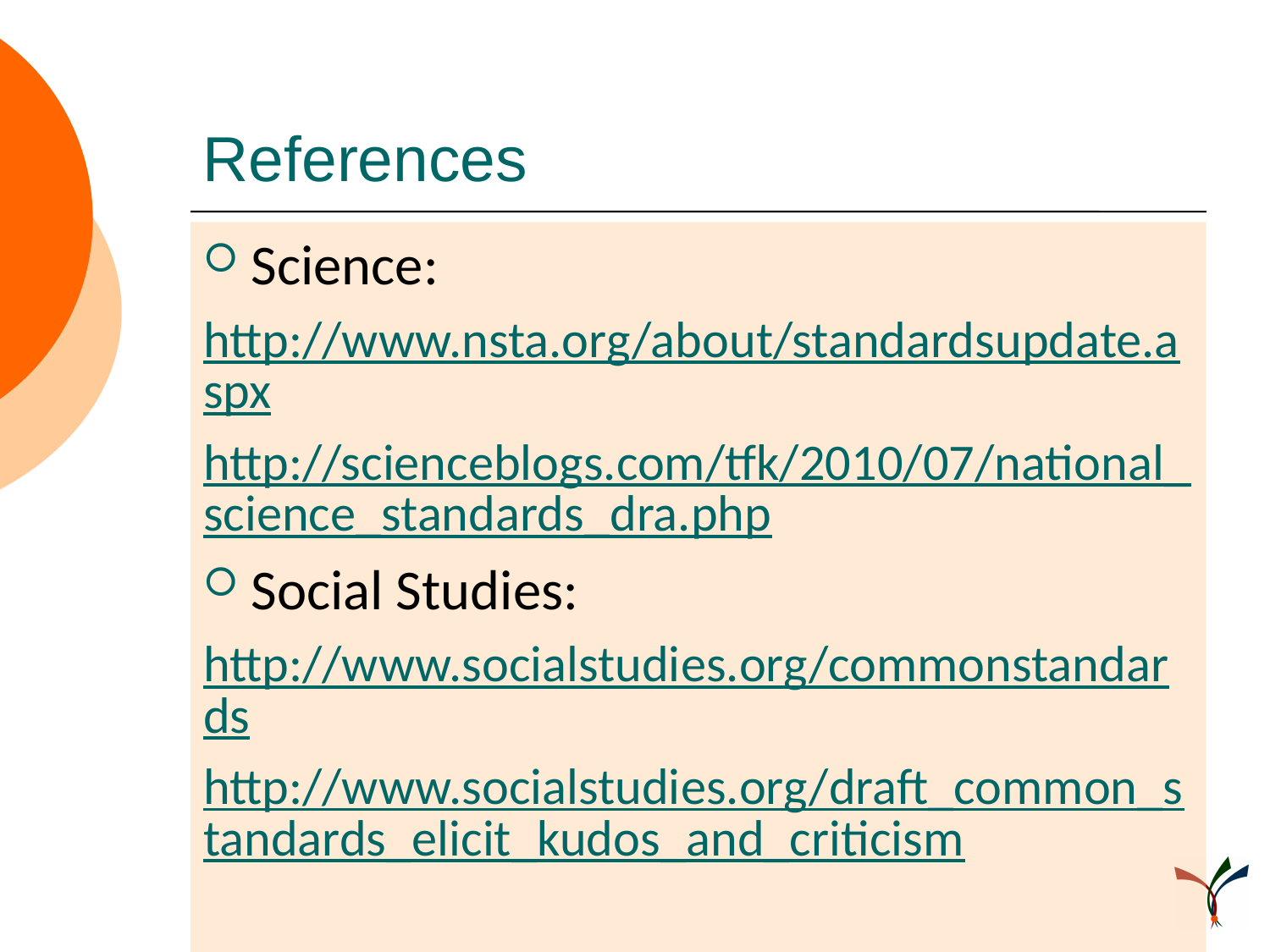

# References
Science:
http://www.nsta.org/about/standardsupdate.aspx
http://scienceblogs.com/tfk/2010/07/national_science_standards_dra.php
Social Studies:
http://www.socialstudies.org/commonstandards
http://www.socialstudies.org/draft_common_standards_elicit_kudos_and_criticism